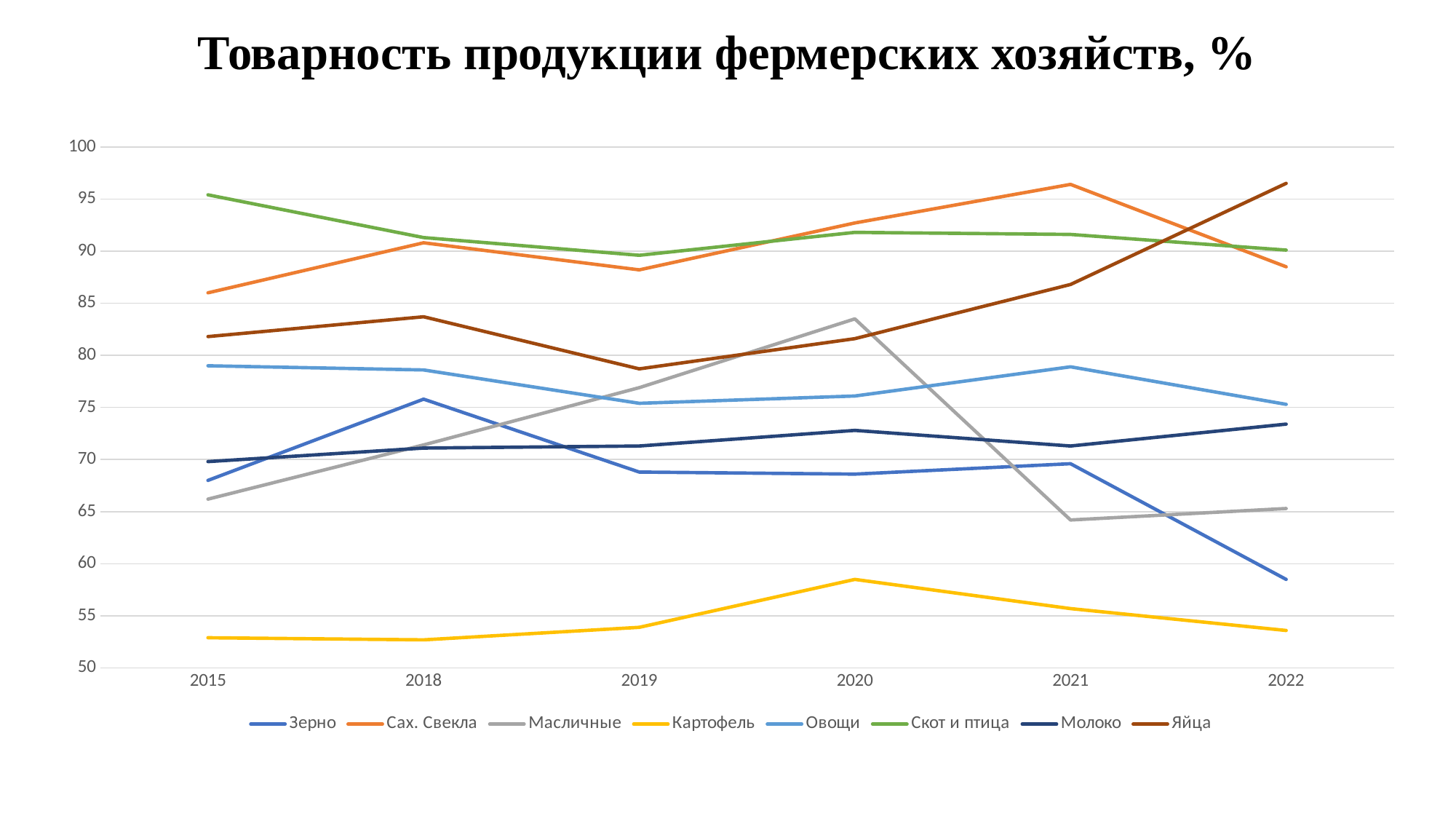

# Товарность продукции фермерских хозяйств, %

### Chart

| Category | Зерно | Сах. Свекла | Масличные | Картофель | Овощи | Скот и птица | Молоко | Яйца |
|---|---|---|---|---|---|---|---|---|
| 2015 | 68.0 | 86.0 | 66.2 | 52.9 | 79.0 | 95.4 | 69.8 | 81.8 |
| 2018 | 75.8 | 90.8 | 71.4 | 52.7 | 78.6 | 91.3 | 71.1 | 83.7 |
| 2019 | 68.8 | 88.2 | 76.9 | 53.9 | 75.4 | 89.6 | 71.3 | 78.7 |
| 2020 | 68.6 | 92.7 | 83.5 | 58.5 | 76.1 | 91.8 | 72.8 | 81.6 |
| 2021 | 69.6 | 96.4 | 64.2 | 55.7 | 78.9 | 91.6 | 71.3 | 86.8 |
| 2022 | 58.5 | 88.5 | 65.3 | 53.6 | 75.3 | 90.1 | 73.4 | 96.5 |